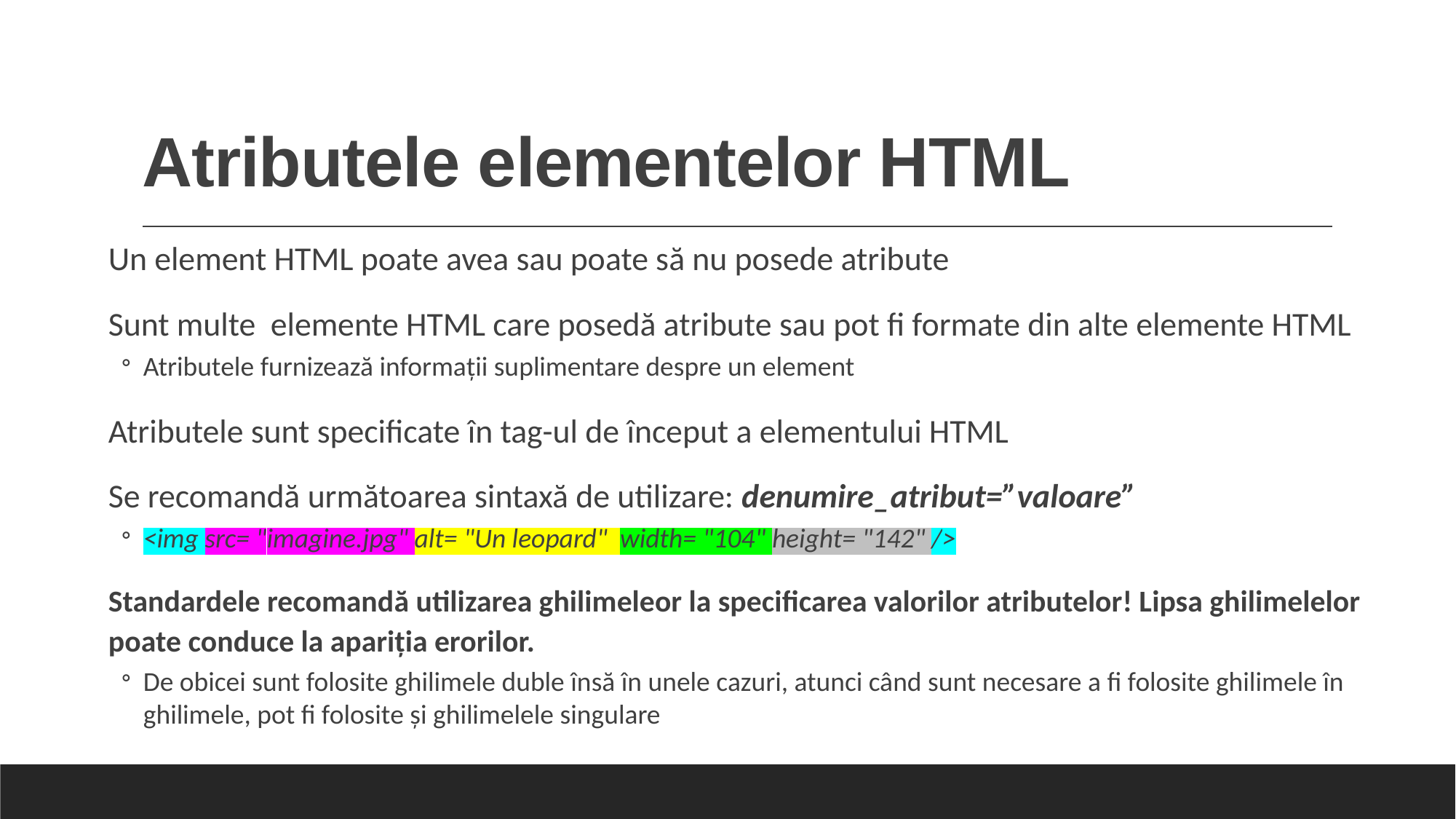

# Atributele elementelor HTML
Un element HTML poate avea sau poate să nu posede atribute
Sunt multe  elemente HTML care posedă atribute sau pot fi formate din alte elemente HTML
Atributele furnizează informații suplimentare despre un element
Atributele sunt specificate în tag-ul de început a elementului HTML
Se recomandă următoarea sintaxă de utilizare: denumire_atribut=”valoare”
<img src= "imagine.jpg" alt= "Un leopard"  width= "104" height= "142" />
	Standardele recomandă utilizarea ghilimeleor la specificarea valorilor atributelor! Lipsa ghilimelelor poate conduce la apariţia erorilor.
De obicei sunt folosite ghilimele duble însă în unele cazuri, atunci când sunt necesare a fi folosite ghilimele în ghilimele, pot fi folosite și ghilimelele singulare